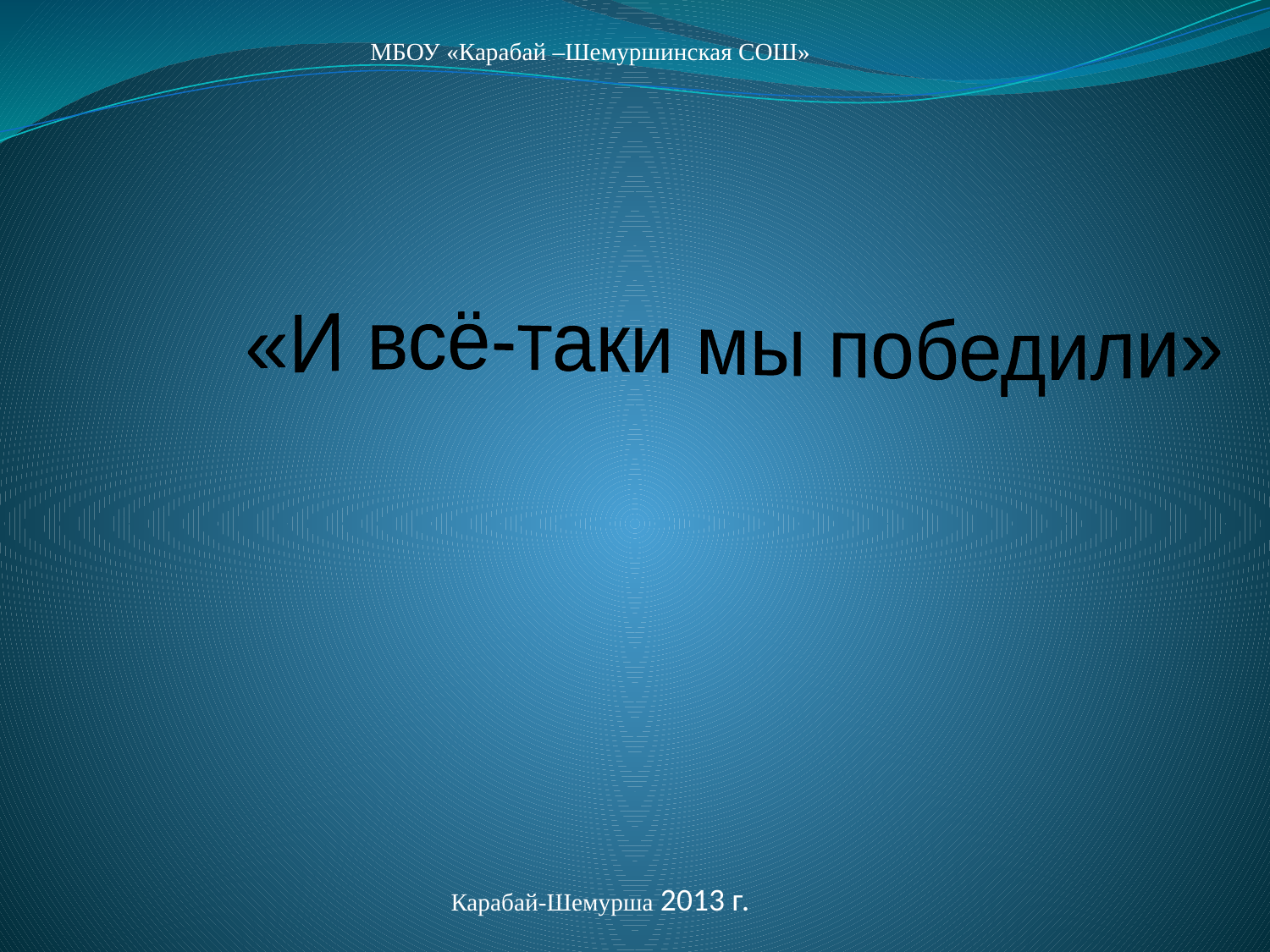

МБОУ «Карабай –Шемуршинская СОШ»
«И всё-таки мы победили»
Карабай-Шемурша 2013 г.